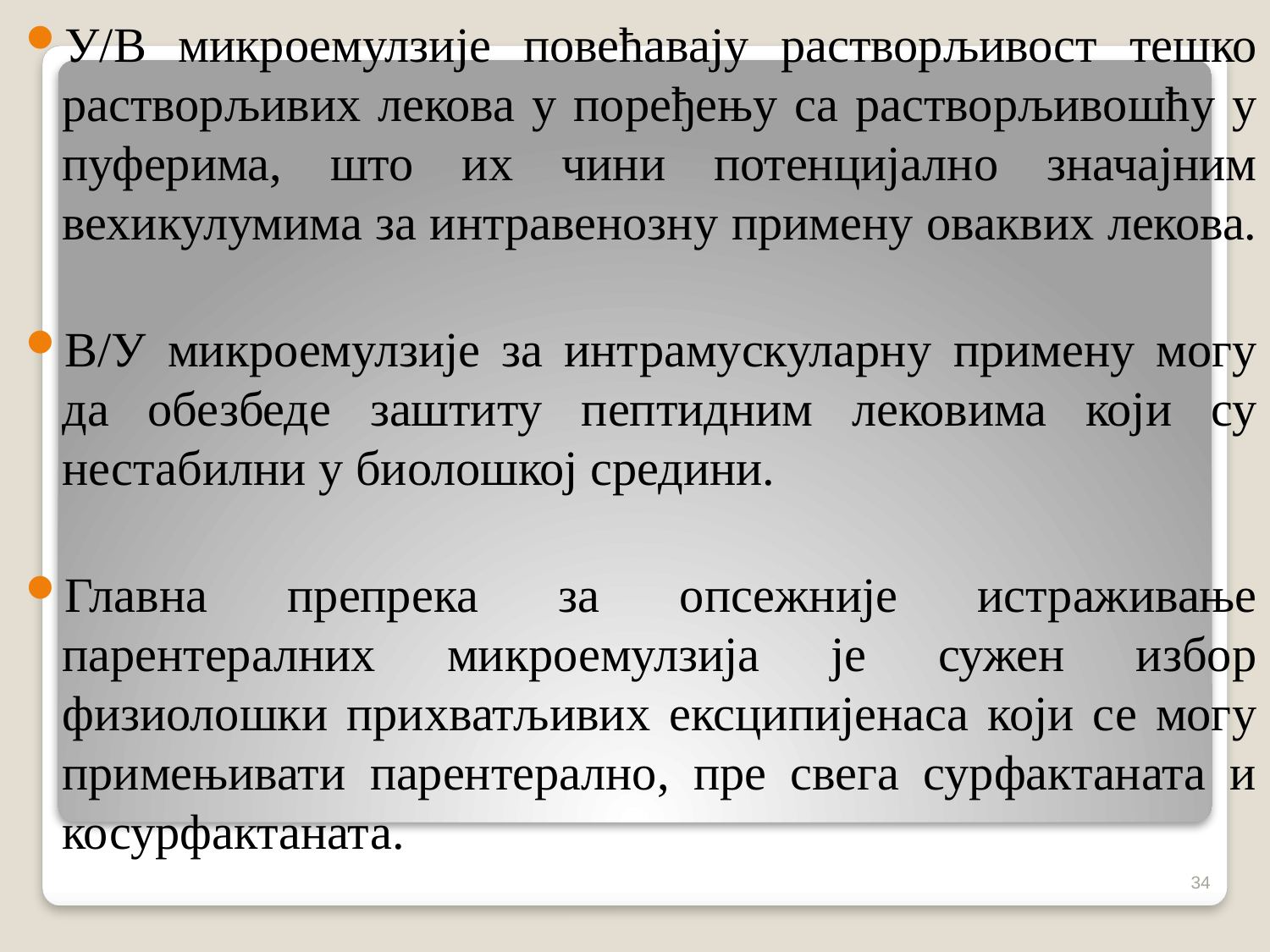

У/В микроемулзије повећавају растворљивост тешко растворљивих лекова у поређењу са растворљивошћу у пуферима, што их чини потенцијално значајним вехикулумима за интравенозну примену оваквих лекова.

В/У микроемулзије за интрамускуларну примену могу да обезбеде заштиту пептидним лековима који су нестабилни у биолошкој средини.

Главна препрека за опсежније истраживање парентералних микроемулзија је сужен избор физиолошки прихватљивих ексципијенаса који се могу примењивати парентерално, пре свега сурфактаната и косурфактаната.

34